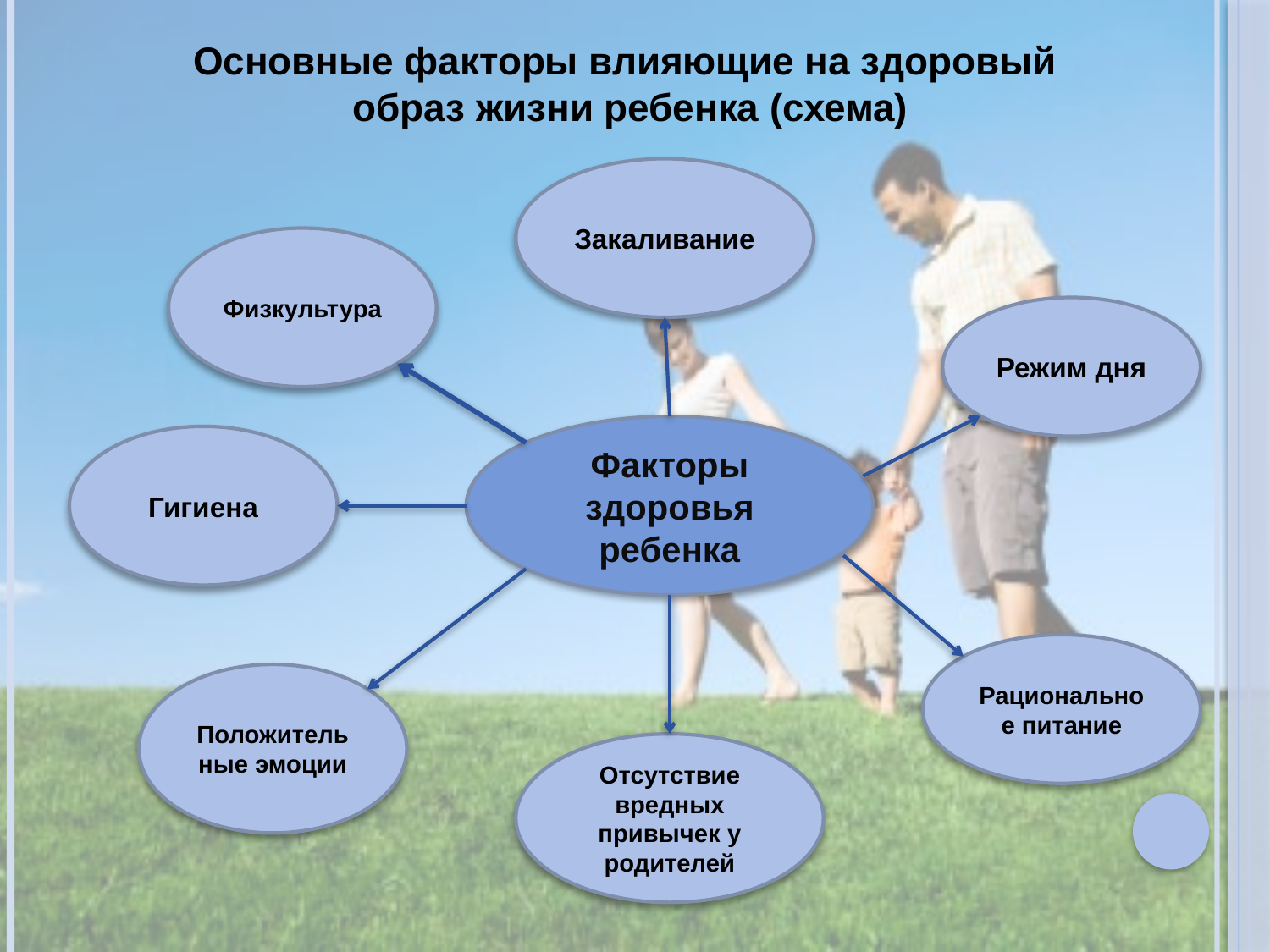

Основные факторы влияющие на здоровый
образ жизни ребенка (схема)

Закаливание
Физкультура
Режим дня
Факторы здоровья ребенка
Гигиена

Рациональное питание
Положительные эмоции
Отсутствие вредных привычек у родителей